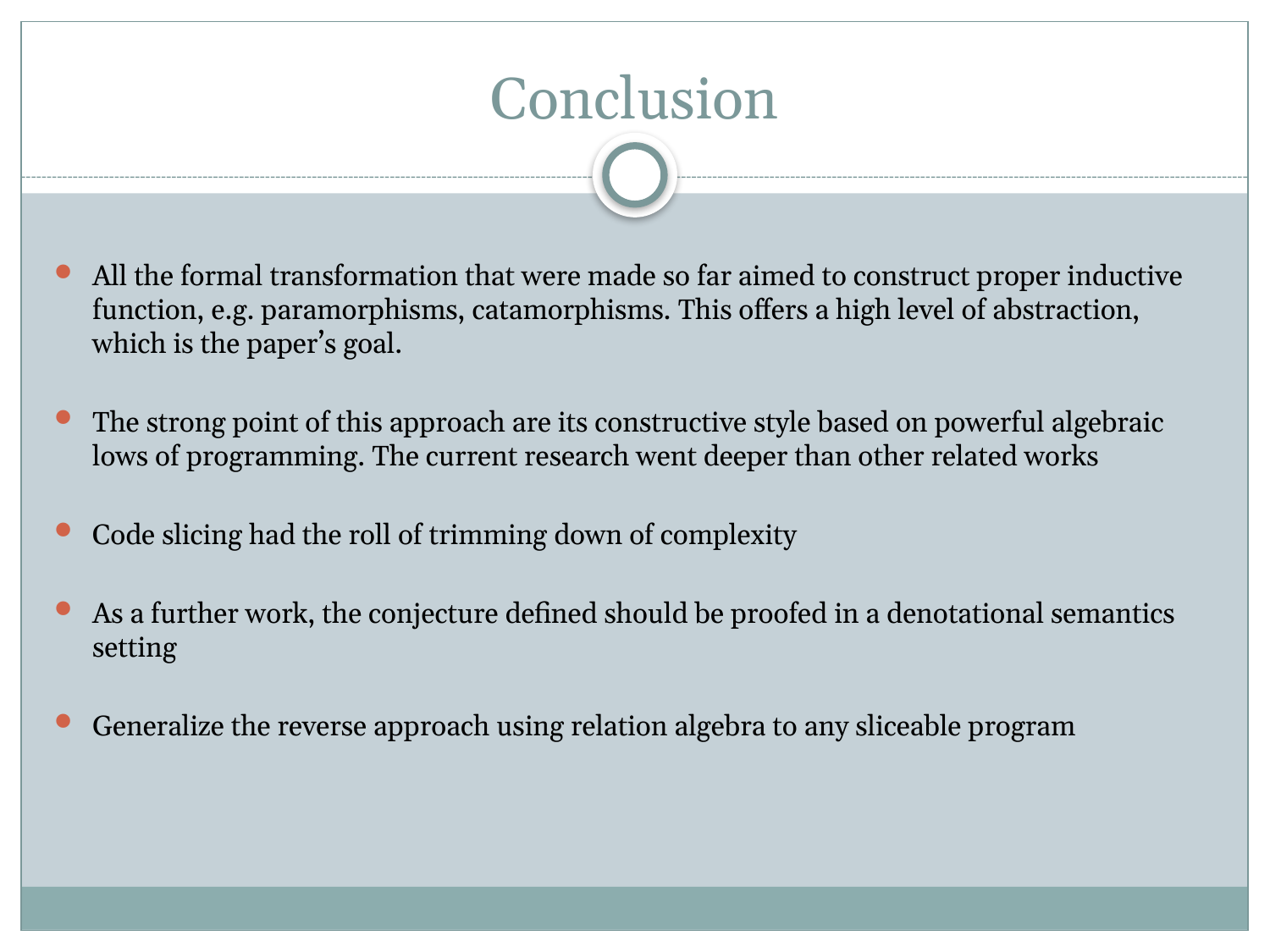

# Conclusion

All the formal transformation that were made so far aimed to construct proper inductive function, e.g. paramorphisms, catamorphisms. This offers a high level of abstraction, which is the paper’s goal.

The strong point of this approach are its constructive style based on powerful algebraic lows of programming. The current research went deeper than other related works

Code slicing had the roll of trimming down of complexity

As a further work, the conjecture defined should be proofed in a denotational semantics setting

Generalize the reverse approach using relation algebra to any sliceable program